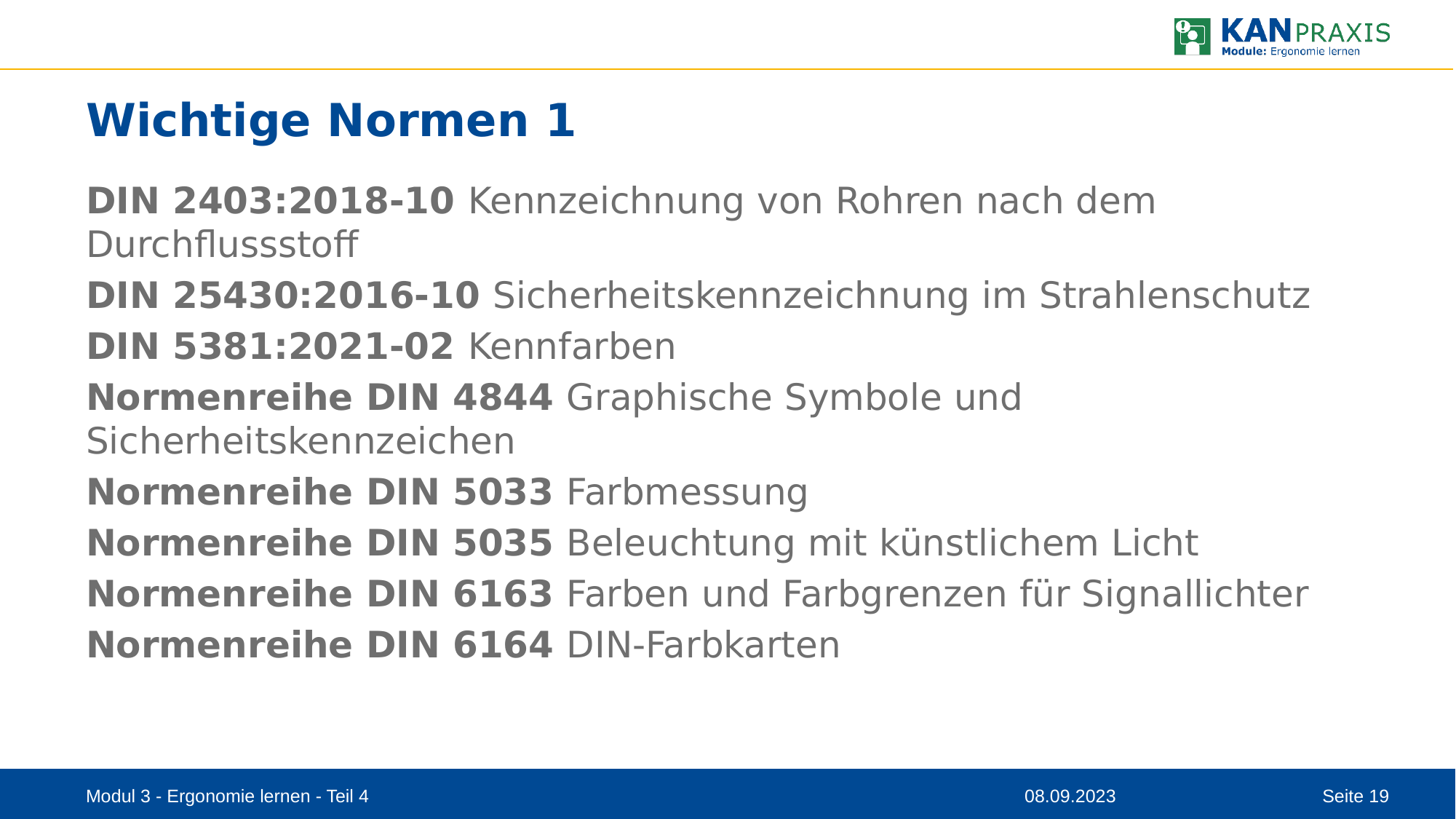

# Wichtige Normen 1
DIN 2403:2018-10 Kennzeichnung von Rohren nach dem Durchflussstoff
DIN 25430:2016-10 Sicherheitskennzeichnung im Strahlenschutz
DIN 5381:2021-02 Kennfarben
Normenreihe DIN 4844 Graphische Symbole und Sicherheitskennzeichen
Normenreihe DIN 5033 Farbmessung
Normenreihe DIN 5035 Beleuchtung mit künstlichem Licht
Normenreihe DIN 6163 Farben und Farbgrenzen für Signallichter
Normenreihe DIN 6164 DIN-Farbkarten

Modul 3 - Ergonomie lernen - Teil 4
08.09.2023
Seite 19